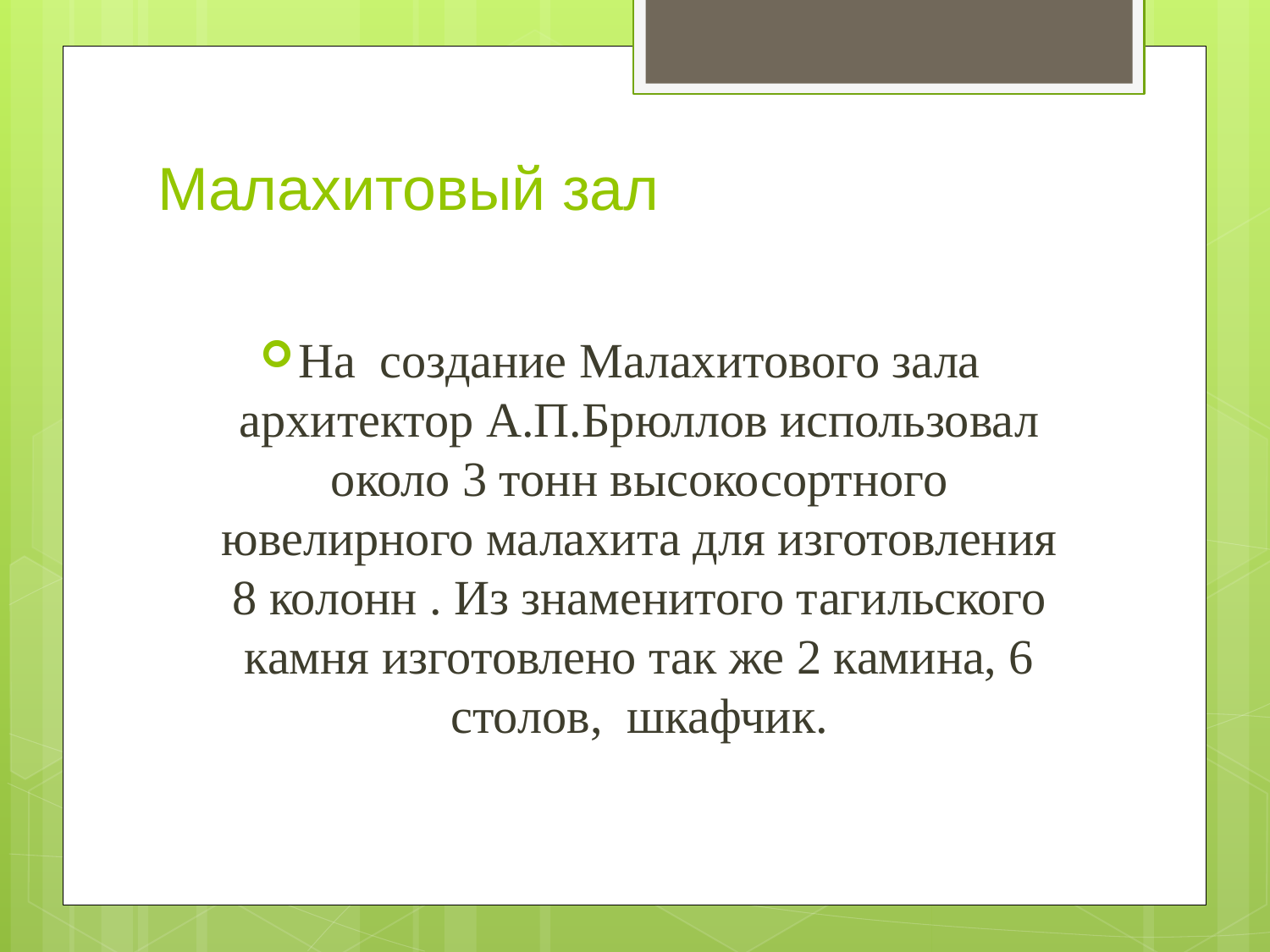

# Малахитовый зал
На  создание Малахитового зала архитектор А.П.Брюллов использовал около 3 тонн высокосортного ювелирного малахита для изготовления 8 колонн . Из знаменитого тагильского камня изготовлено так же 2 камина, 6 столов,  шкафчик.